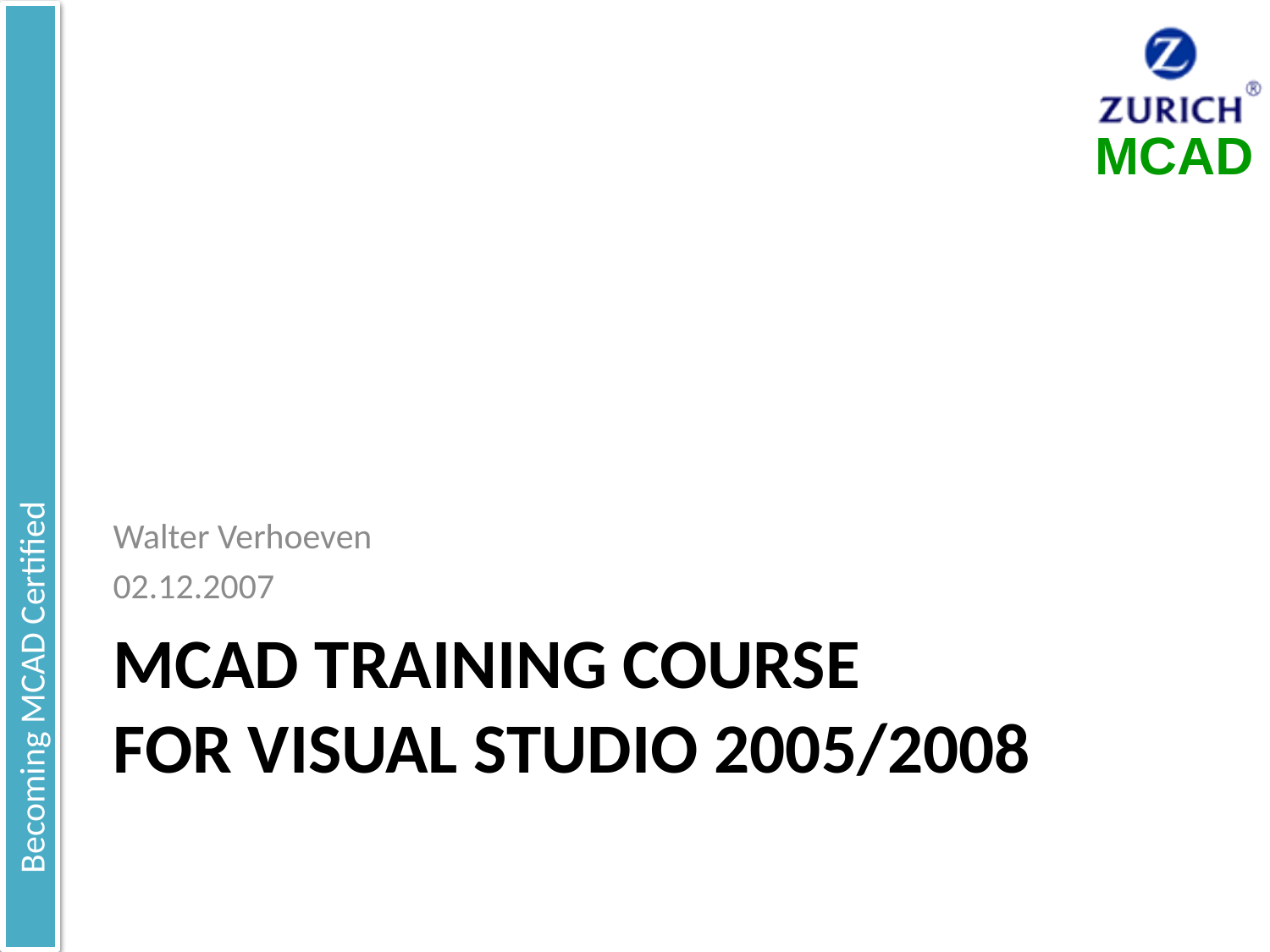

Walter Verhoeven
02.12.2007
Becoming MCAD Certified
# MCAD Training Course For Visual Studio 2005/2008